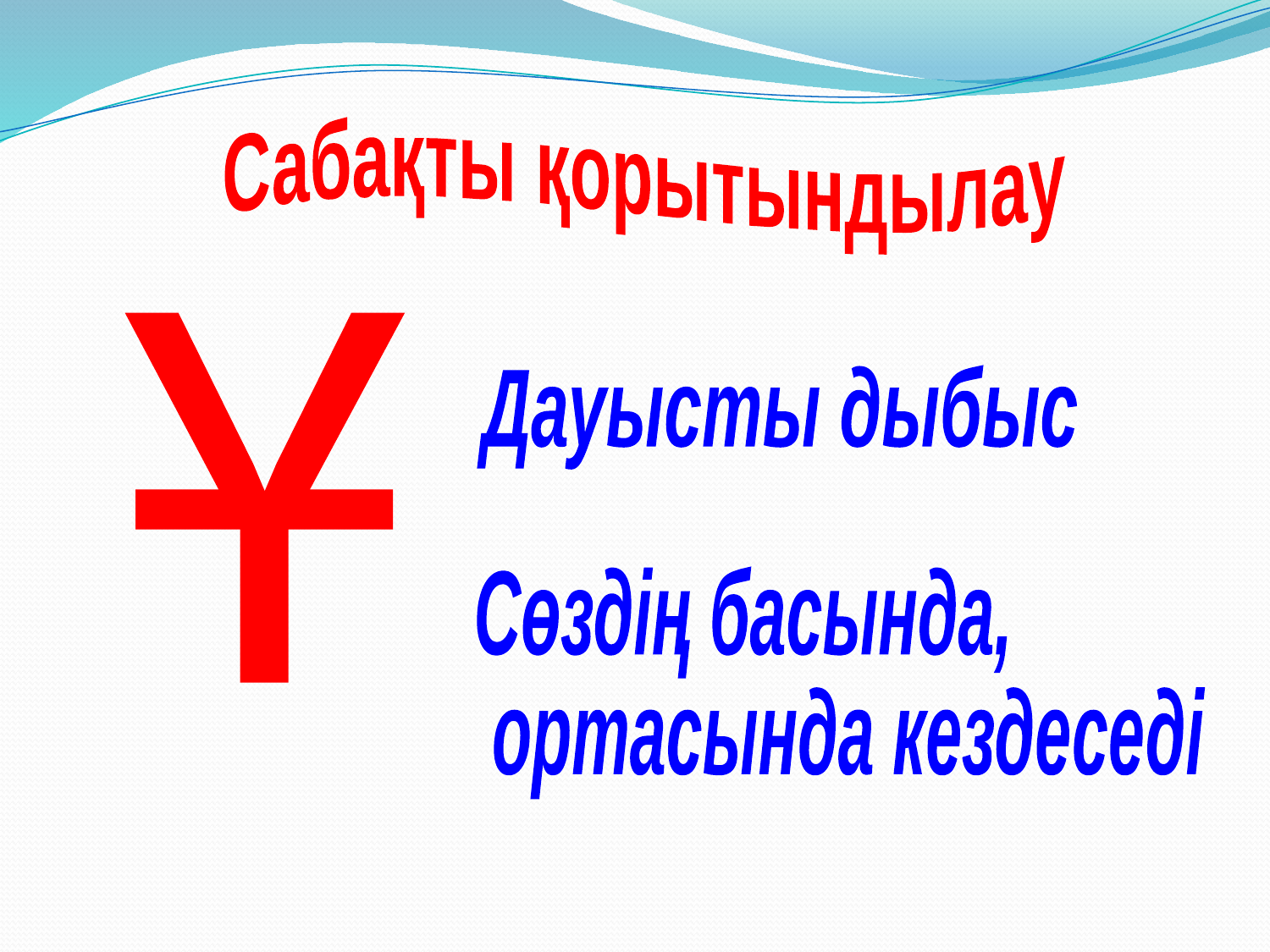

Сабақты қорытындылау
Ұ
Дауысты дыбыс
Сөздің басында,
 ортасында кездеседі